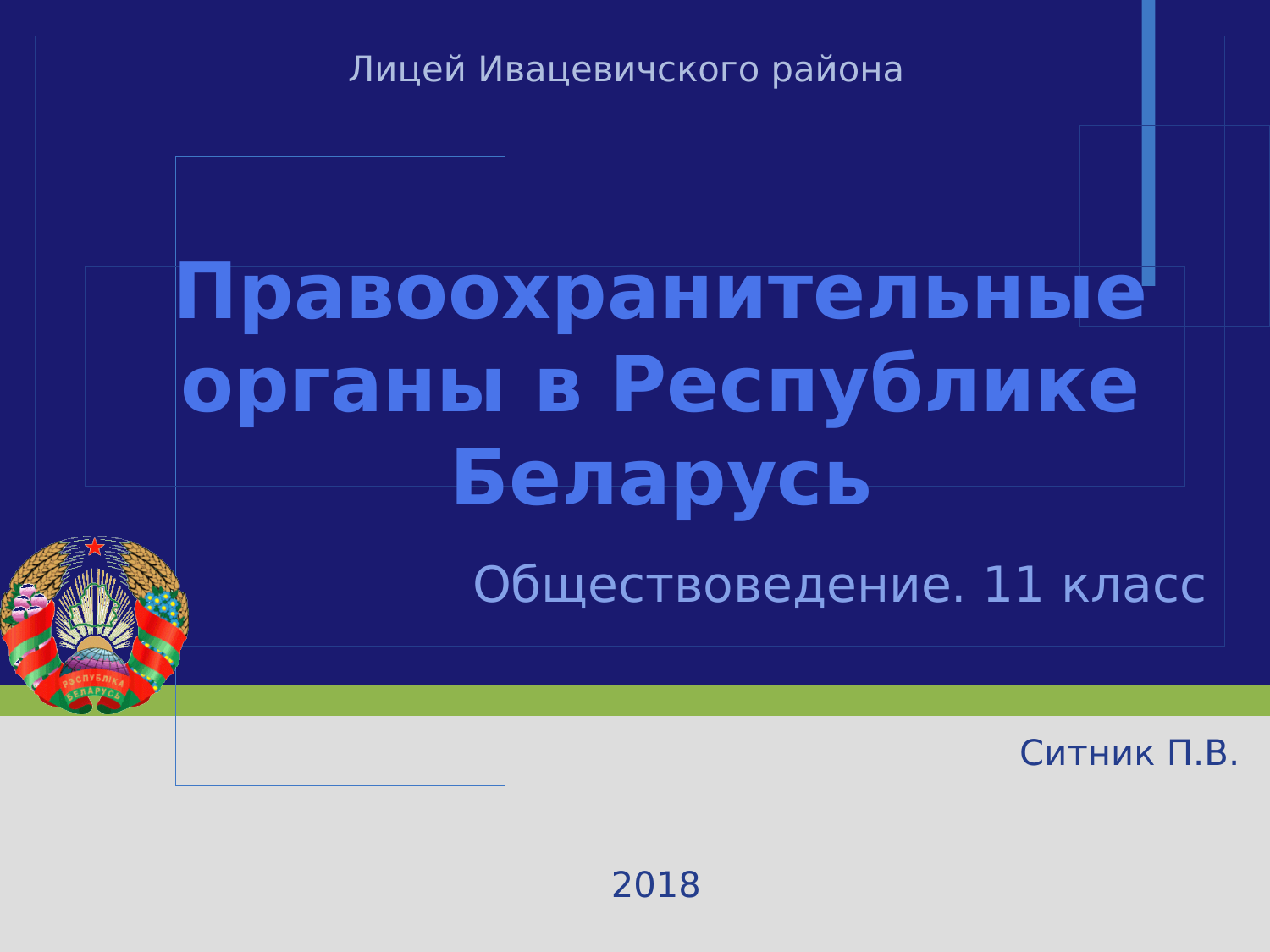

Лицей Ивацевичского района
# Правоохранительные органы в Республике Беларусь
Обществоведение. 11 класс
Ситник П.В.
2018